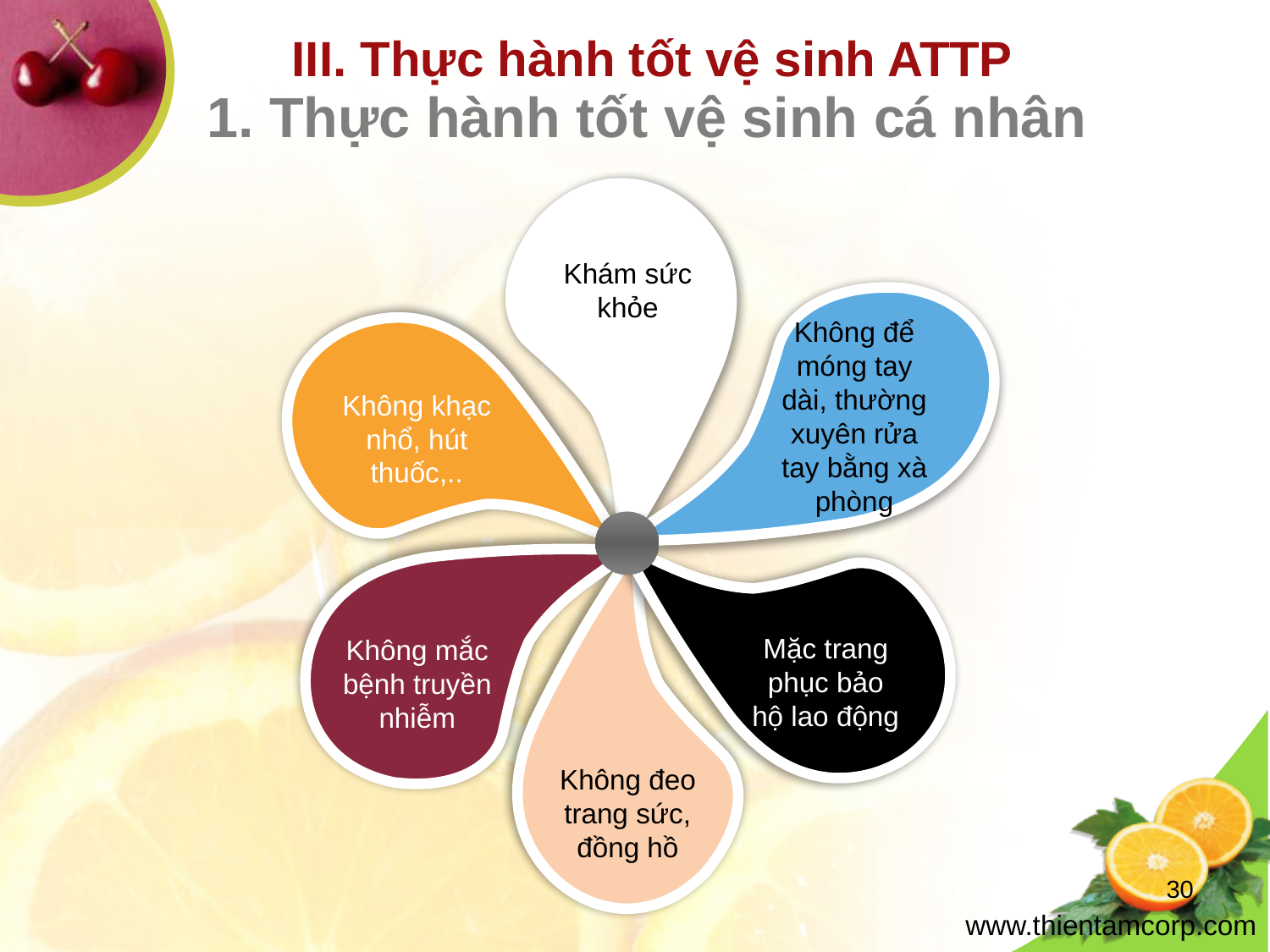

III. Thực hành tốt vệ sinh ATTP
1. Thực hành tốt vệ sinh cá nhân

Khám sức khỏe

Không để móng tay dài, thường xuyên rửa tay bằng xà phòng
Không khạc nhổ, hút thuốc,..

Mặc trang phục bảo hộ lao động
Không mắc bệnh truyền nhiễm
Không đeo trang sức, đồng hồ
30